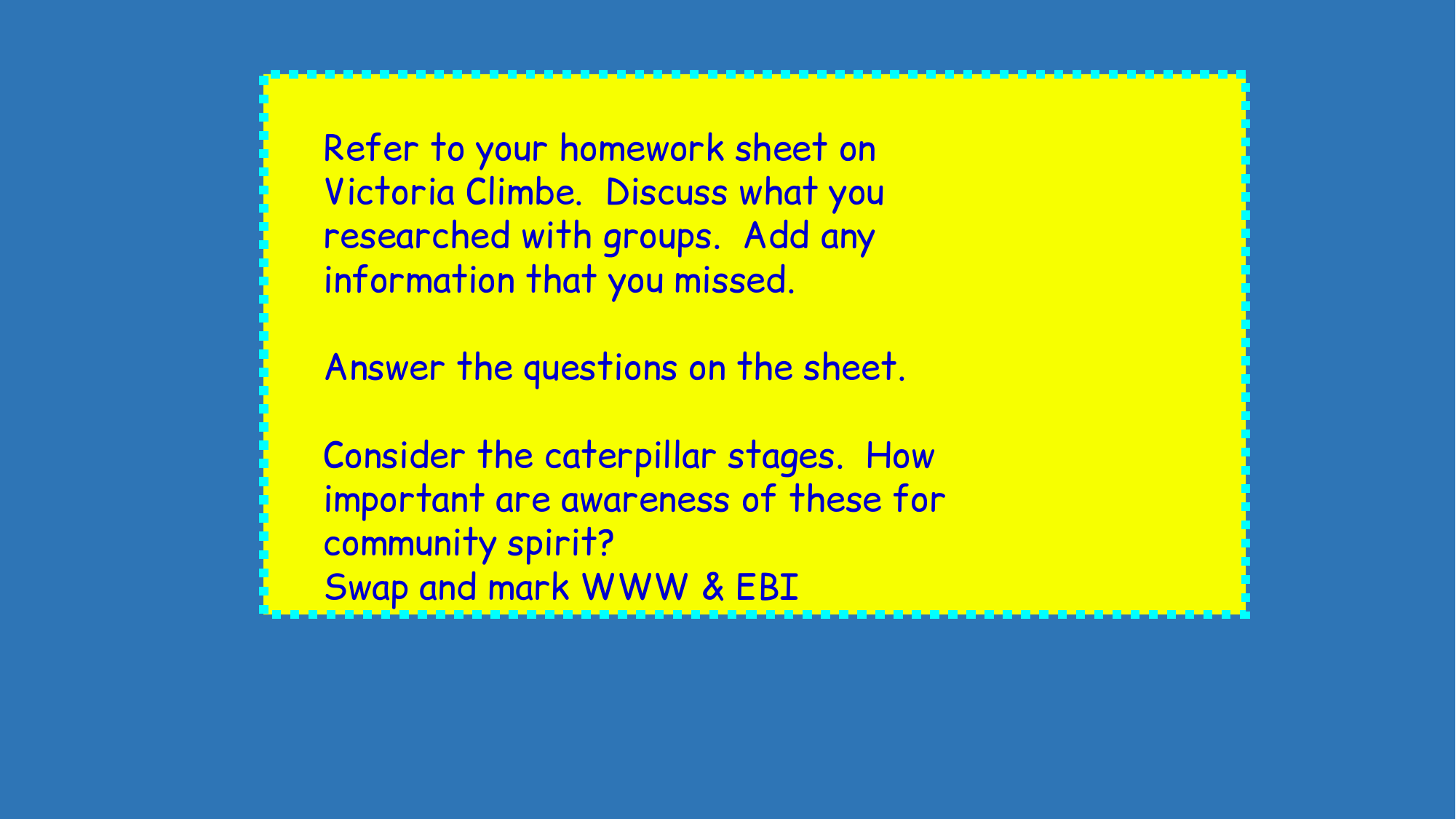

Refer to your homework sheet on
Victoria Climbe.  Discuss what you
researched with groups.  Add any
information that you missed.

Answer the questions on the sheet.

Consider the caterpillar stages.  How
important are awareness of these for
community spirit?
Swap and mark WWW & EBI